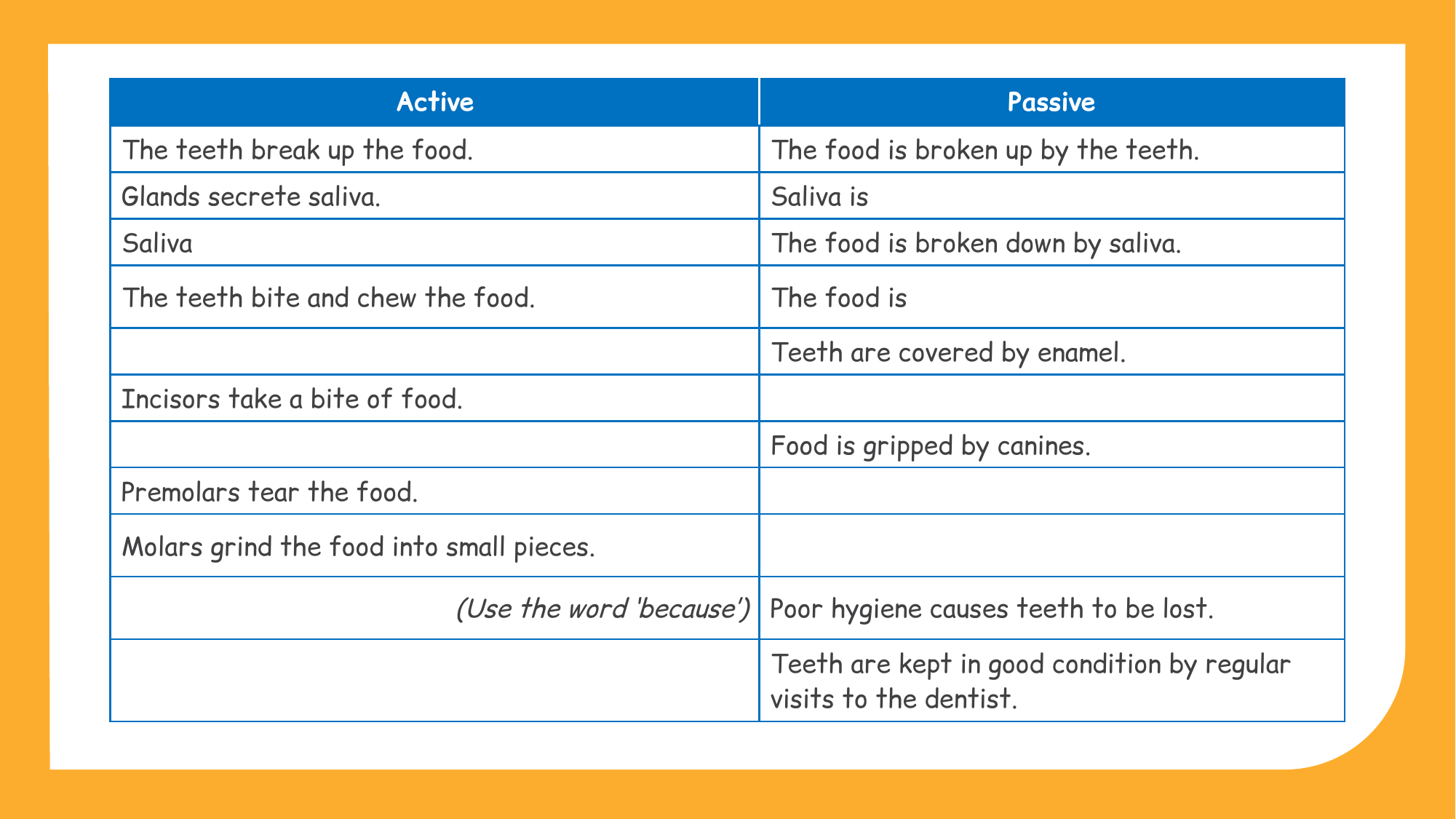

| Active | Passive |
| --- | --- |
| The teeth break up the food. | The food is broken up by the teeth. |
| Glands secrete saliva. | Saliva is |
| Saliva | The food is broken down by saliva. |
| The teeth bite and chew the food. | The food is |
|  | Teeth are covered by enamel. |
| Incisors take a bite of food. |  |
|  | Food is gripped by canines. |
| Premolars tear the food. |  |
| Molars grind the food into small pieces. |  |
| (Use the word ‘because’) | Poor hygiene causes teeth to be lost. |
|  | Teeth are kept in good condition by regular visits to the dentist. |